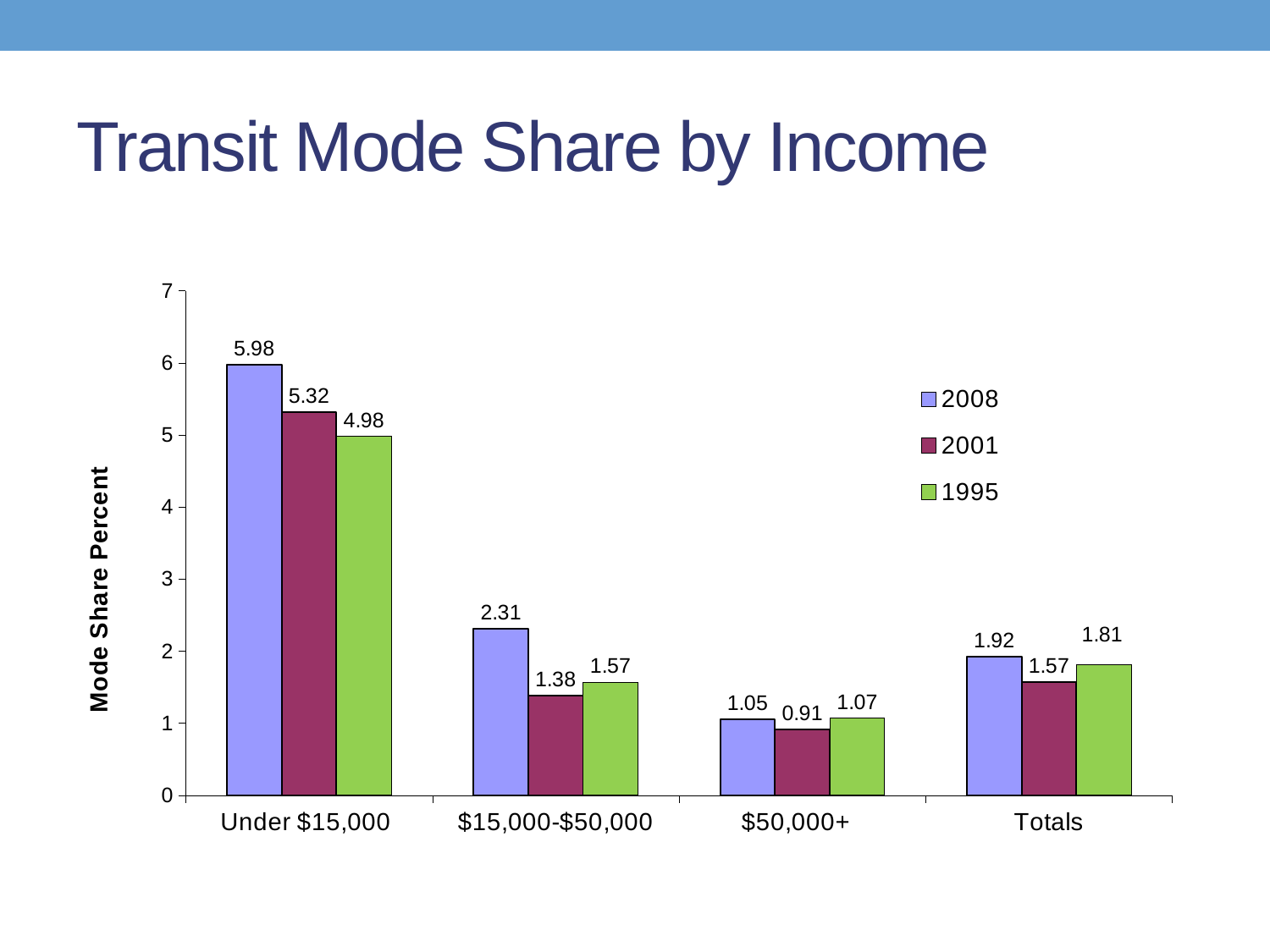

# Transit Mode Share by Income

### Chart

| Category | 2008 | 2001 | 1995 |
|---|---|---|---|
| Under $15,000  | 5.976385780180373 | 5.3199999999999985 | 4.98 |
| $15,000-$50,000 | 2.3058039388132103 | 1.3800000000000001 | 1.57 |
| $50,000+   | 1.0531702726558978 | 0.91 | 1.07 |
| Totals | 1.9200000000000021 | 1.57 | 1.81 |